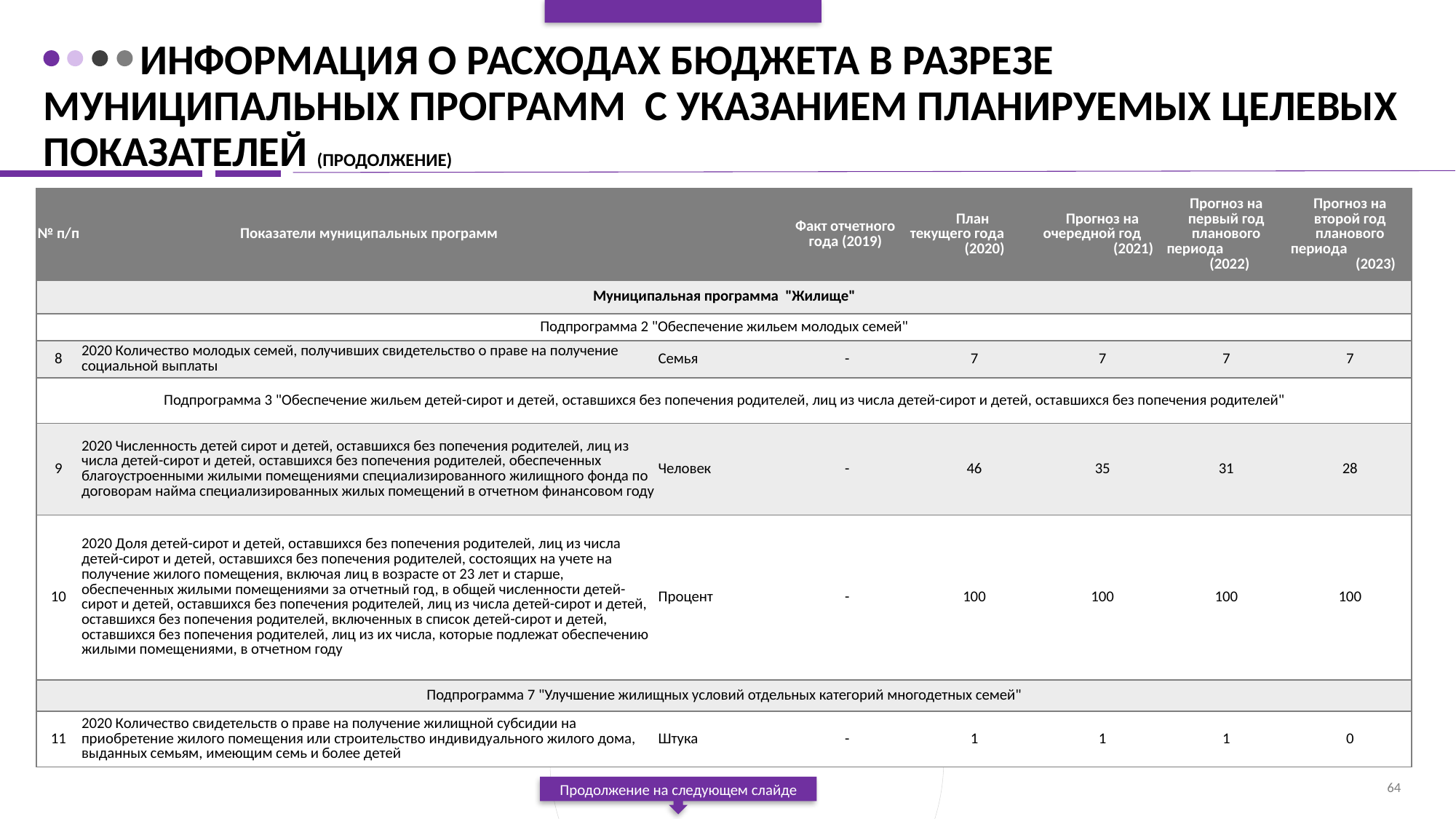

# Информация о расходах бюджета в разрезе муниципальных программ  с указанием планируемых целевых показателей (продолжение)
| № п/п | Показатели муниципальных программ |  | Факт отчетного года (2019) | План текущего года (2020) | Прогноз на очередной год (2021) | Прогноз на первый год планового периода (2022) | Прогноз на второй год планового периода (2023) |
| --- | --- | --- | --- | --- | --- | --- | --- |
| Муниципальная программа "Жилище" |  |  |  |  |  |  |  |
| Подпрограмма 2 "Обеспечение жильем молодых семей" |  |  |  |  |  |  |  |
| 8 | 2020 Количество молодых семей, получивших свидетельство о праве на получение социальной выплаты | Семья | - | 7 | 7 | 7 | 7 |
| Подпрограмма 3 "Обеспечение жильем детей-сирот и детей, оставшихся без попечения родителей, лиц из числа детей-сирот и детей, оставшихся без попечения родителей" |  |  |  |  |  |  |  |
| 9 | 2020 Численность детей сирот и детей, оставшихся без попечения родителей, лиц из числа детей-сирот и детей, оставшихся без попечения родителей, обеспеченных благоустроенными жилыми помещениями специализированного жилищного фонда по договорам найма специализированных жилых помещений в отчетном финансовом году | Человек | - | 46 | 35 | 31 | 28 |
| 10 | 2020 Доля детей-сирот и детей, оставшихся без попечения родителей, лиц из числа детей-сирот и детей, оставшихся без попечения родителей, состоящих на учете на получение жилого помещения, включая лиц в возрасте от 23 лет и старше, обеспеченных жилыми помещениями за отчетный год, в общей численности детей-сирот и детей, оставшихся без попечения родителей, лиц из числа детей-сирот и детей, оставшихся без попечения родителей, включенных в список детей-сирот и детей, оставшихся без попечения родителей, лиц из их числа, которые подлежат обеспечению жилыми помещениями, в отчетном году | Процент | - | 100 | 100 | 100 | 100 |
| Подпрограмма 7 "Улучшение жилищных условий отдельных категорий многодетных семей" |  |  |  |  |  |  |  |
| 11 | 2020 Количество свидетельств о праве на получение жилищной субсидии на приобретение жилого помещения или строительство индивидуального жилого дома, выданных семьям, имеющим семь и более детей | Штука | - | 1 | 1 | 1 | 0 |
64
Продолжение на следующем слайде